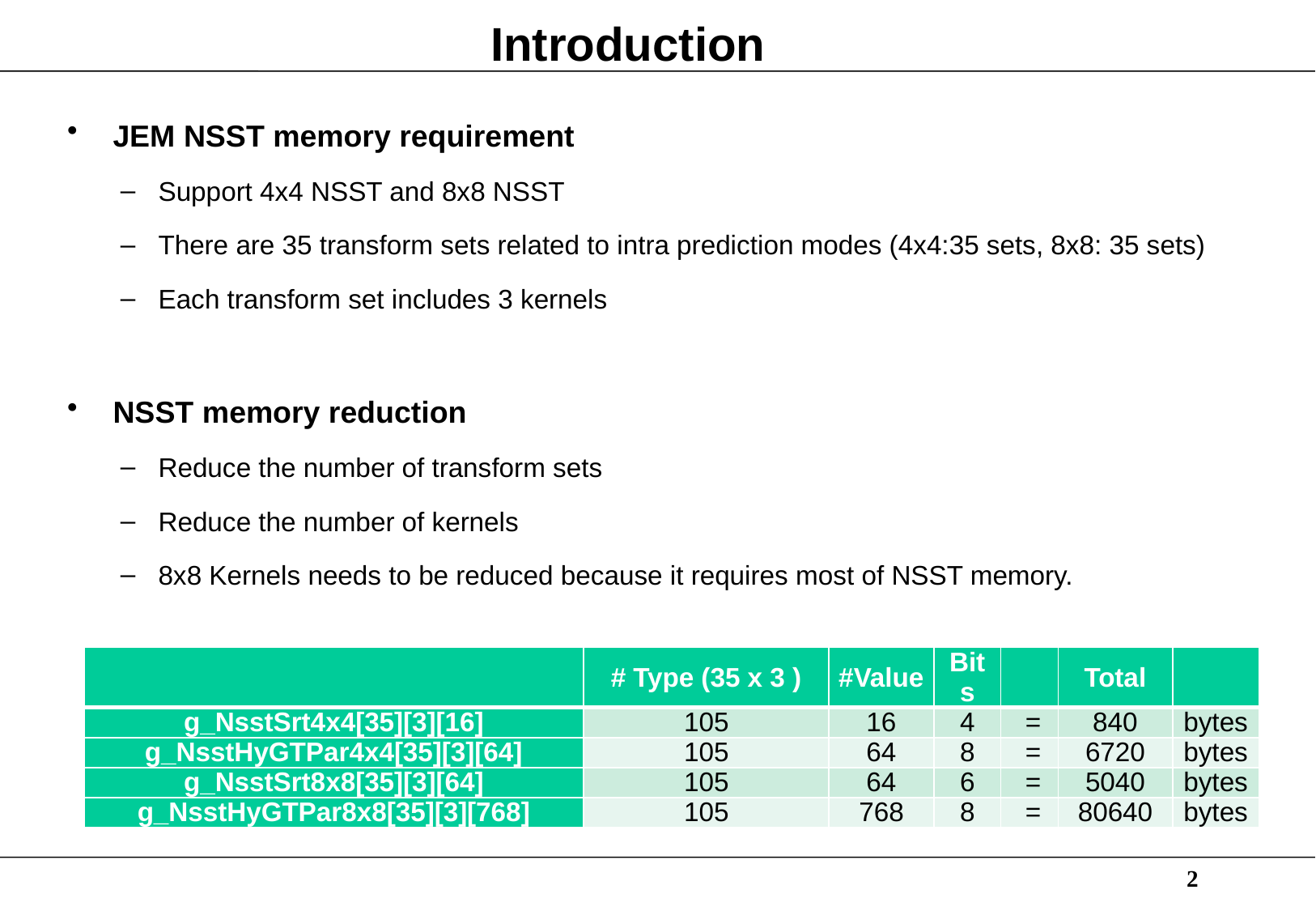

# Introduction
JEM NSST memory requirement
Support 4x4 NSST and 8x8 NSST
There are 35 transform sets related to intra prediction modes (4x4:35 sets, 8x8: 35 sets)
Each transform set includes 3 kernels

NSST memory reduction
Reduce the number of transform sets
Reduce the number of kernels
8x8 Kernels needs to be reduced because it requires most of NSST memory.

|  | # Type (35 x 3 ) | #Value | Bits |  | Total |  |
| --- | --- | --- | --- | --- | --- | --- |
| g\_NsstSrt4x4[35][3][16] | 105 | 16 | 4 | = | 840 | bytes |
| g\_NsstHyGTPar4x4[35][3][64] | 105 | 64 | 8 | = | 6720 | bytes |
| g\_NsstSrt8x8[35][3][64] | 105 | 64 | 6 | = | 5040 | bytes |
| g\_NsstHyGTPar8x8[35][3][768] | 105 | 768 | 8 | = | 80640 | bytes |
2